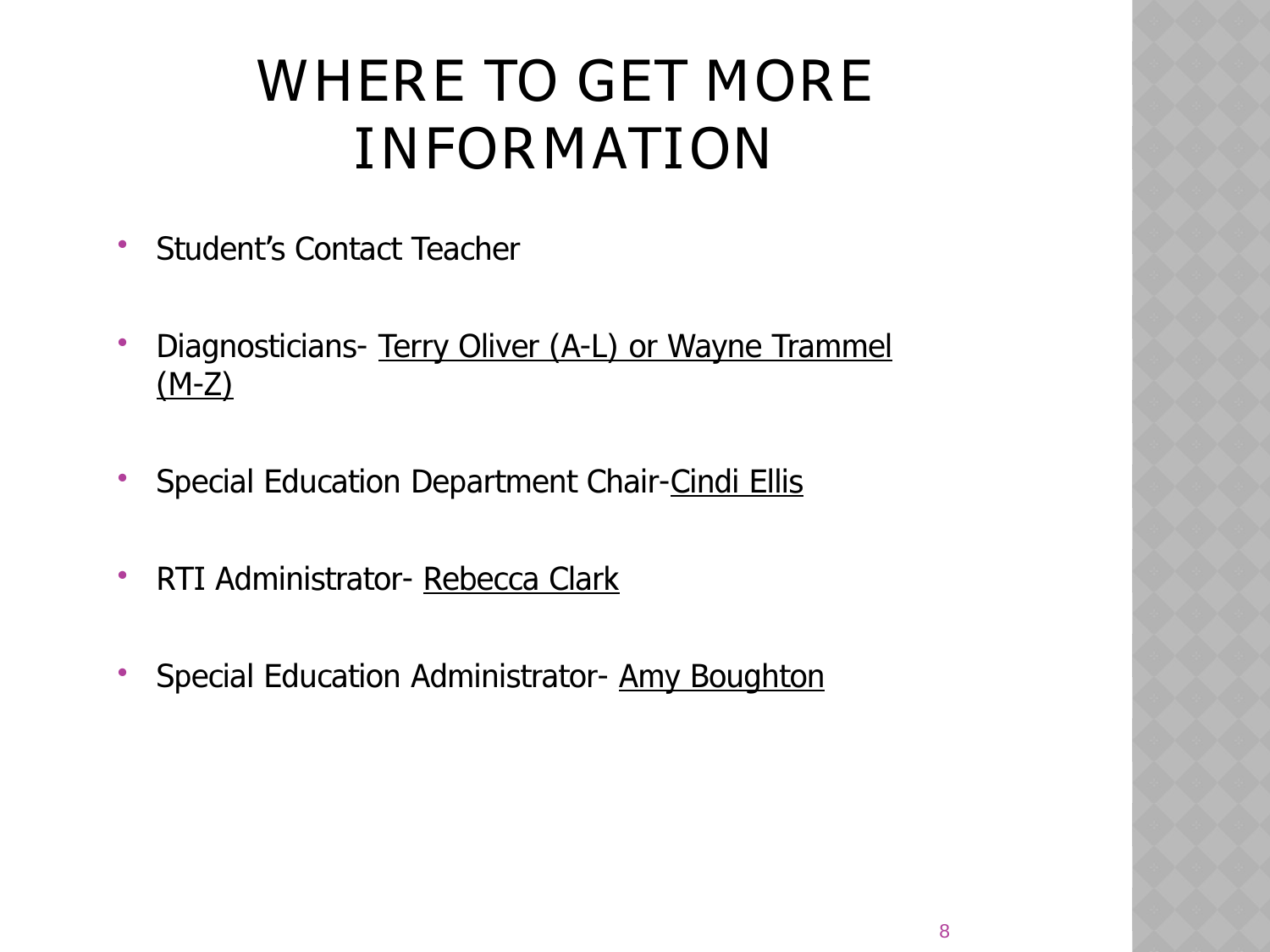

# Where to Get More Information
Student’s Contact Teacher

Diagnosticians- Terry Oliver (A-L) or Wayne Trammel (M-Z)

Special Education Department Chair-Cindi Ellis

RTI Administrator- Rebecca Clark

Special Education Administrator- Amy Boughton

8